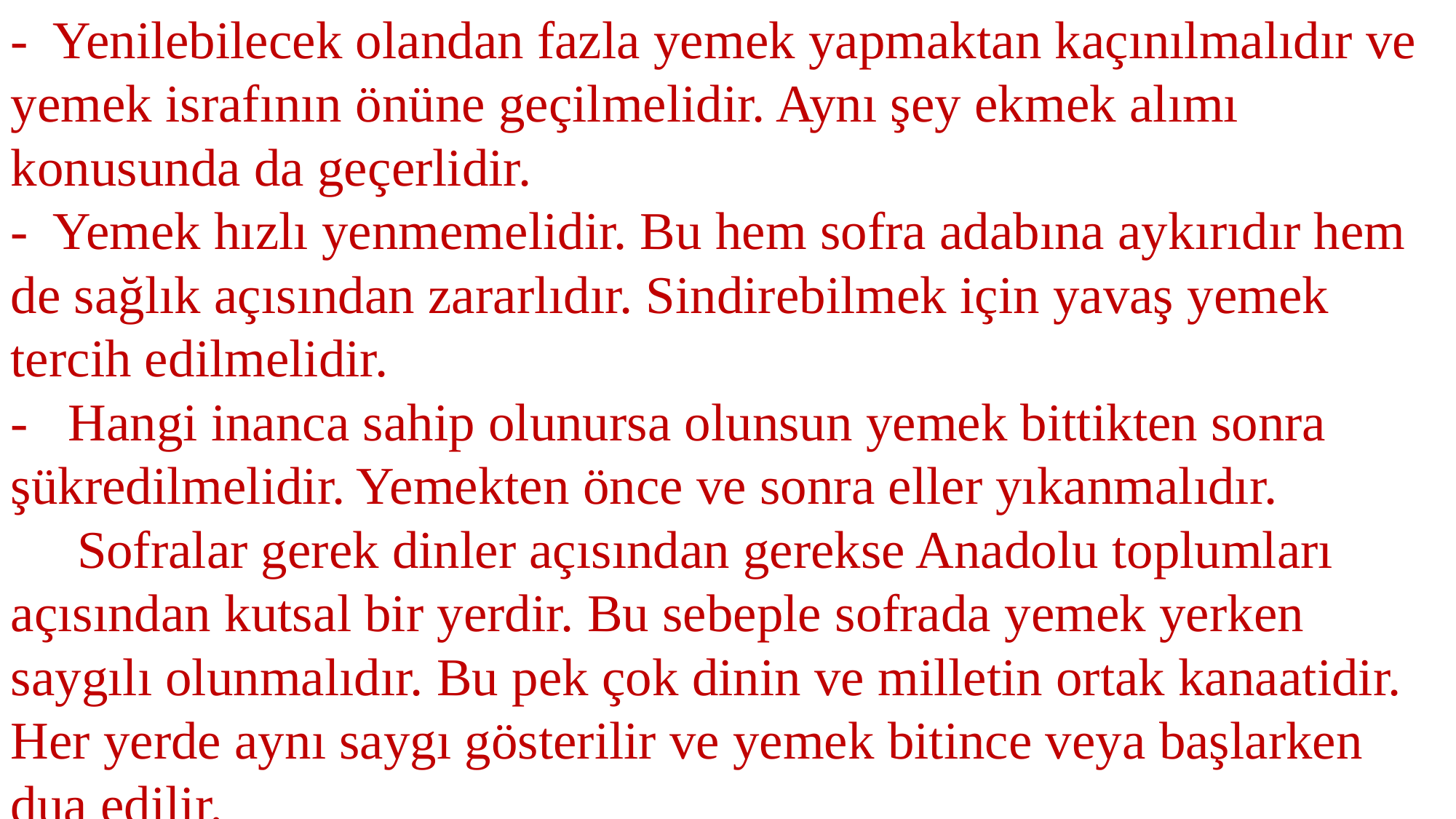

-  Yenilebilecek olandan fazla yemek yapmaktan kaçınılmalıdır ve yemek israfının önüne geçilmelidir. Aynı şey ekmek alımı konusunda da geçerlidir.
-  Yemek hızlı yenmemelidir. Bu hem sofra adabına aykırıdır hem de sağlık açısından zararlıdır. Sindirebilmek için yavaş yemek tercih edilmelidir.
-   Hangi inanca sahip olunursa olunsun yemek bittikten sonra şükredilmelidir. Yemekten önce ve sonra eller yıkanmalıdır.
     Sofralar gerek dinler açısından gerekse Anadolu toplumları açısından kutsal bir yerdir. Bu sebeple sofrada yemek yerken saygılı olunmalıdır. Bu pek çok dinin ve milletin ortak kanaatidir. Her yerde aynı saygı gösterilir ve yemek bitince veya başlarken dua edilir.